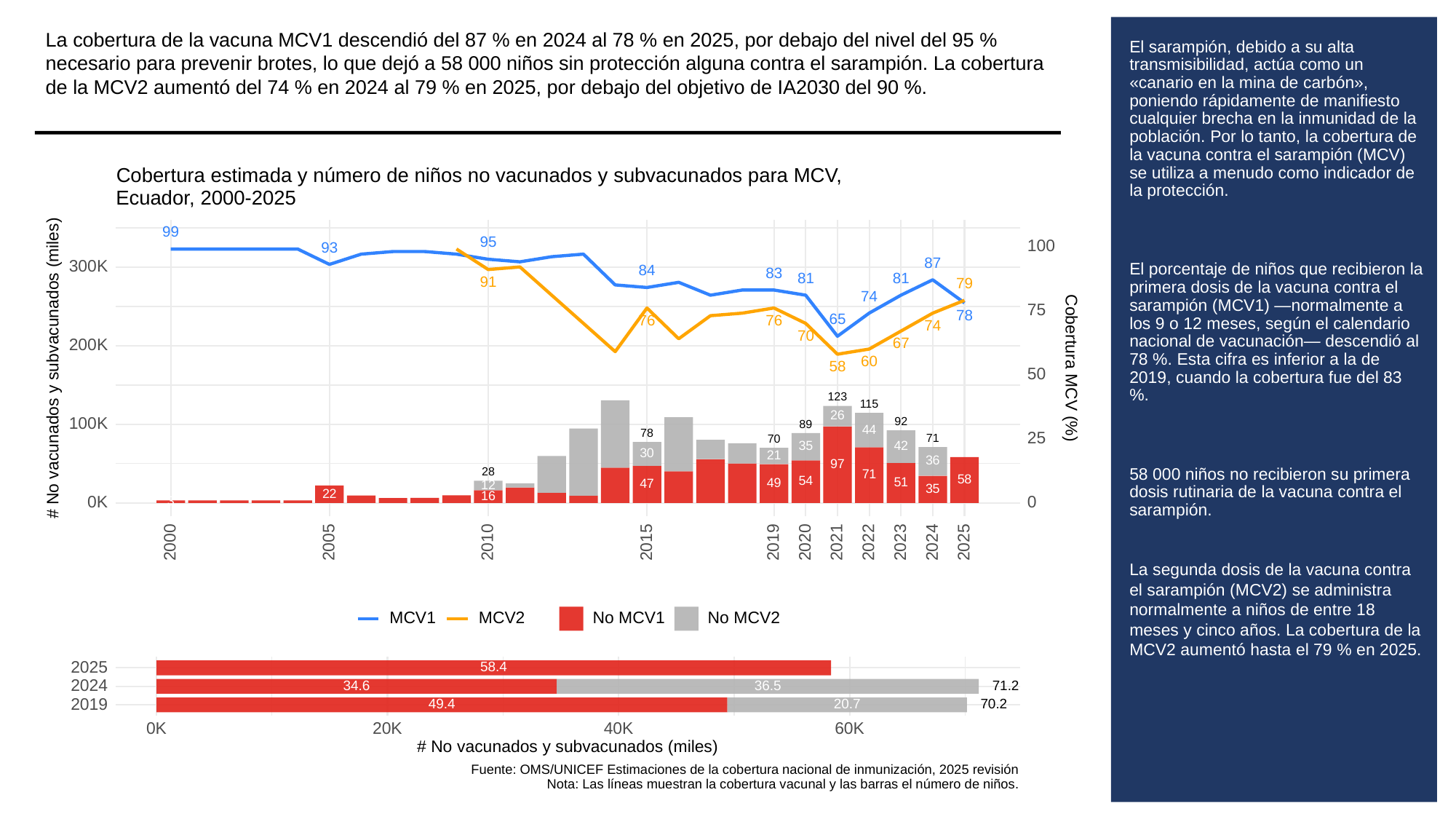

La cobertura de la vacuna MCV1 descendió del 87 % en 2024 al 78 % en 2025, por debajo del nivel del 95 % necesario para prevenir brotes, lo que dejó a 58 000 niños sin protección alguna contra el sarampión. La cobertura de la MCV2 aumentó del 74 % en 2024 al 79 % en 2025, por debajo del objetivo de IA2030 del 90 %.
# El sarampión, debido a su alta transmisibilidad, actúa como un «canario en la mina de carbón», poniendo rápidamente de manifiesto cualquier brecha en la inmunidad de la población. Por lo tanto, la cobertura de la vacuna contra el sarampión (MCV) se utiliza a menudo como indicador de la protección.

El porcentaje de niños que recibieron la primera dosis de la vacuna contra el sarampión (MCV1) —normalmente a los 9 o 12 meses, según el calendario nacional de vacunación— descendió al 78 %. Esta cifra es inferior a la de 2019, cuando la cobertura fue del 83 %.

58 000 niños no recibieron su primera dosis rutinaria de la vacuna contra el sarampión.

La segunda dosis de la vacuna contra el sarampión (MCV2) se administra normalmente a niños de entre 18 meses y cinco años. La cobertura de la MCV2 aumentó hasta el 79 % en 2025.

Cobertura estimada y número de niños no vacunados y subvacunados para MCV,
Ecuador, 2000-2025

99

95
100
93

87
300K
84

83
81
81
91
79
74
75

78
65
76
76
74
70
67
200K

60
# No vacunados y subvacunados (miles)
Cobertura MCV (%)
58
50

123
115

26

92
100K
89

44

78

25

71
70

35
42

30
21

36

97

28
71

58

54
51
49
47

12

35

22

16

0K
0
3

2023
2000
2005
2010
2015
2019
2020
2021
2022
2024
2025

MCV1
MCV2
No MCV1
No MCV2

2025
58.4

2024
34.6
36.5
71.2

2019
49.4
20.7
70.2

0K
20K
40K
60K
# No vacunados y subvacunados (miles)
Fuente: OMS/UNICEF Estimaciones de la cobertura nacional de inmunización, 2025 revisión
Nota: Las líneas muestran la cobertura vacunal y las barras el número de niños.